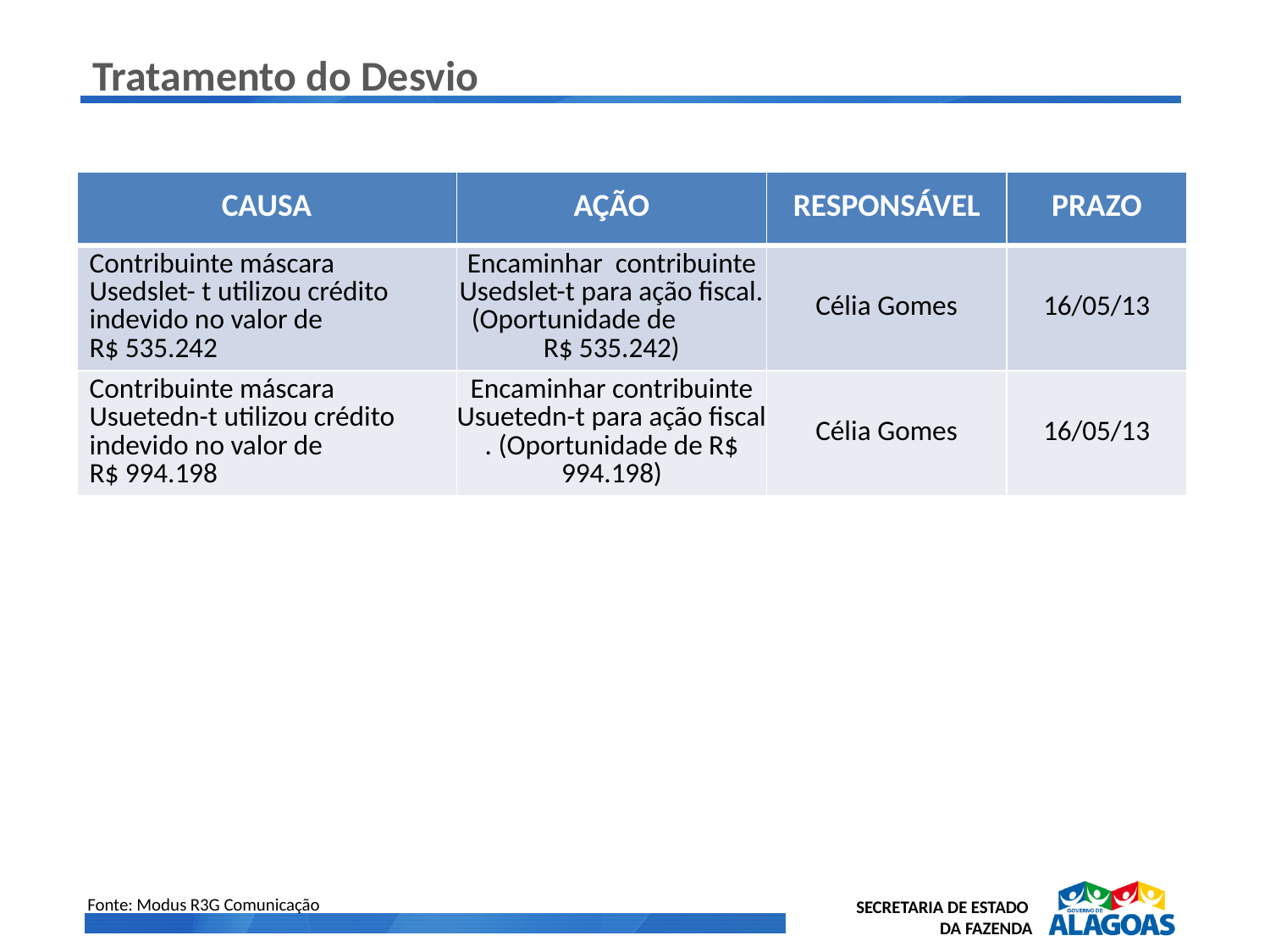

# Tratamento do Desvio
| CAUSA | AÇÃO | RESPONSÁVEL | PRAZO |
| --- | --- | --- | --- |
| Contribuinte máscara Usedslet- t utilizou crédito indevido no valor de R$ 535.242 | Encaminhar contribuinte Usedslet-t para ação fiscal. (Oportunidade de R$ 535.242) | Célia Gomes | 16/05/13 |
| Contribuinte máscara Usuetedn-t utilizou crédito indevido no valor de R$ 994.198 | Encaminhar contribuinte Usuetedn-t para ação fiscal . (Oportunidade de R$ 994.198) | Célia Gomes | 16/05/13 |
Fonte: Modus R3G Comunicação